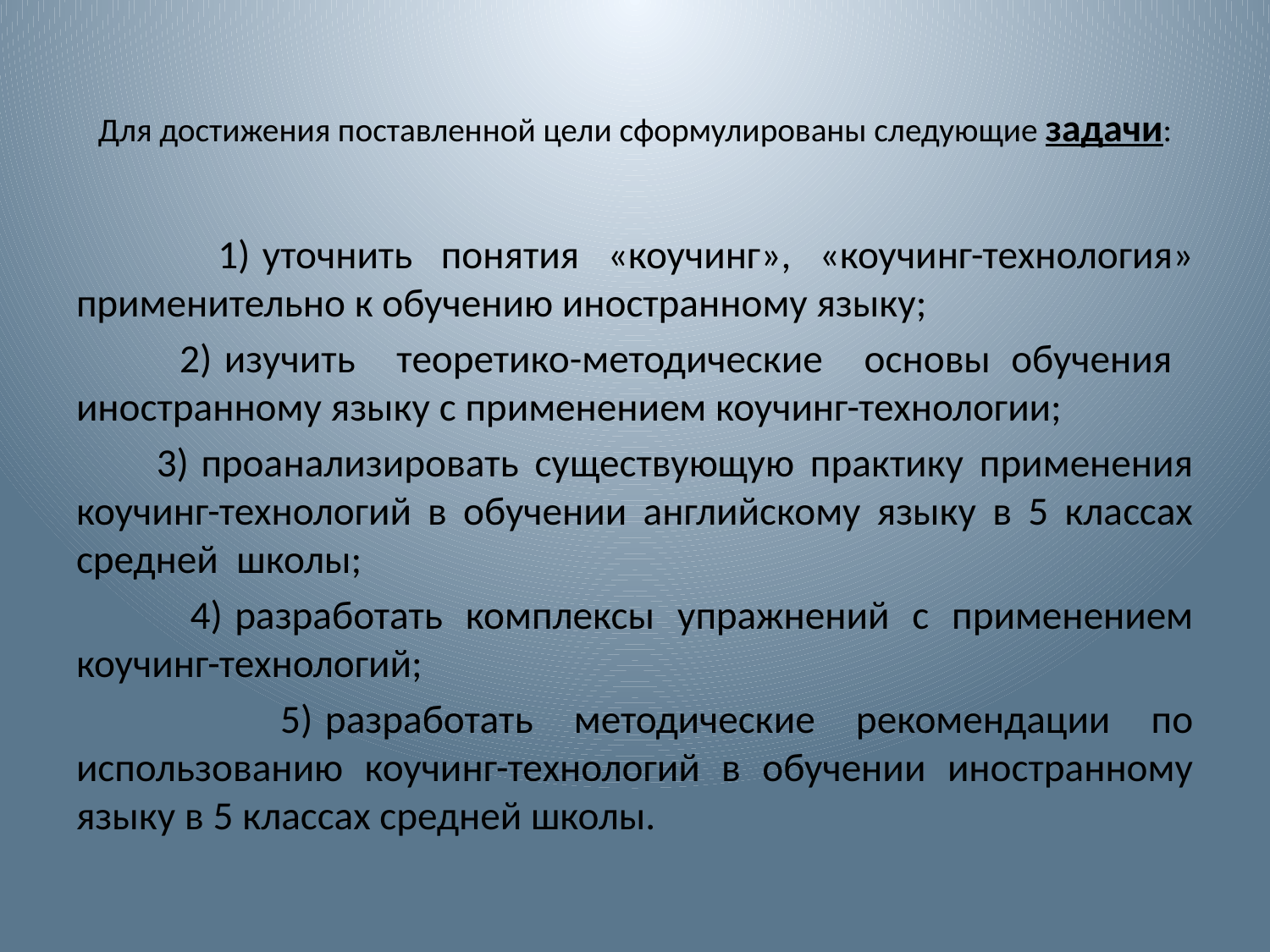

# Для достижения поставленной цели сформулированы следующие задачи:
     1)	уточнить понятия «коучинг», «коучинг-технология» применительно к обучению иностранному языку;
     2)	изучить  теоретико-методические  основы обучения  иностранному языку с применением коучинг-технологии;
     3)	проанализировать существующую практику применения коучинг-технологий в обучении английскому языку в 5 классах средней  школы;
     4)	разработать комплексы упражнений с применением коучинг-технологий;
     5)	разработать методические рекомендации по использованию коучинг-технологий в обучении иностранному языку в 5 классах средней школы.